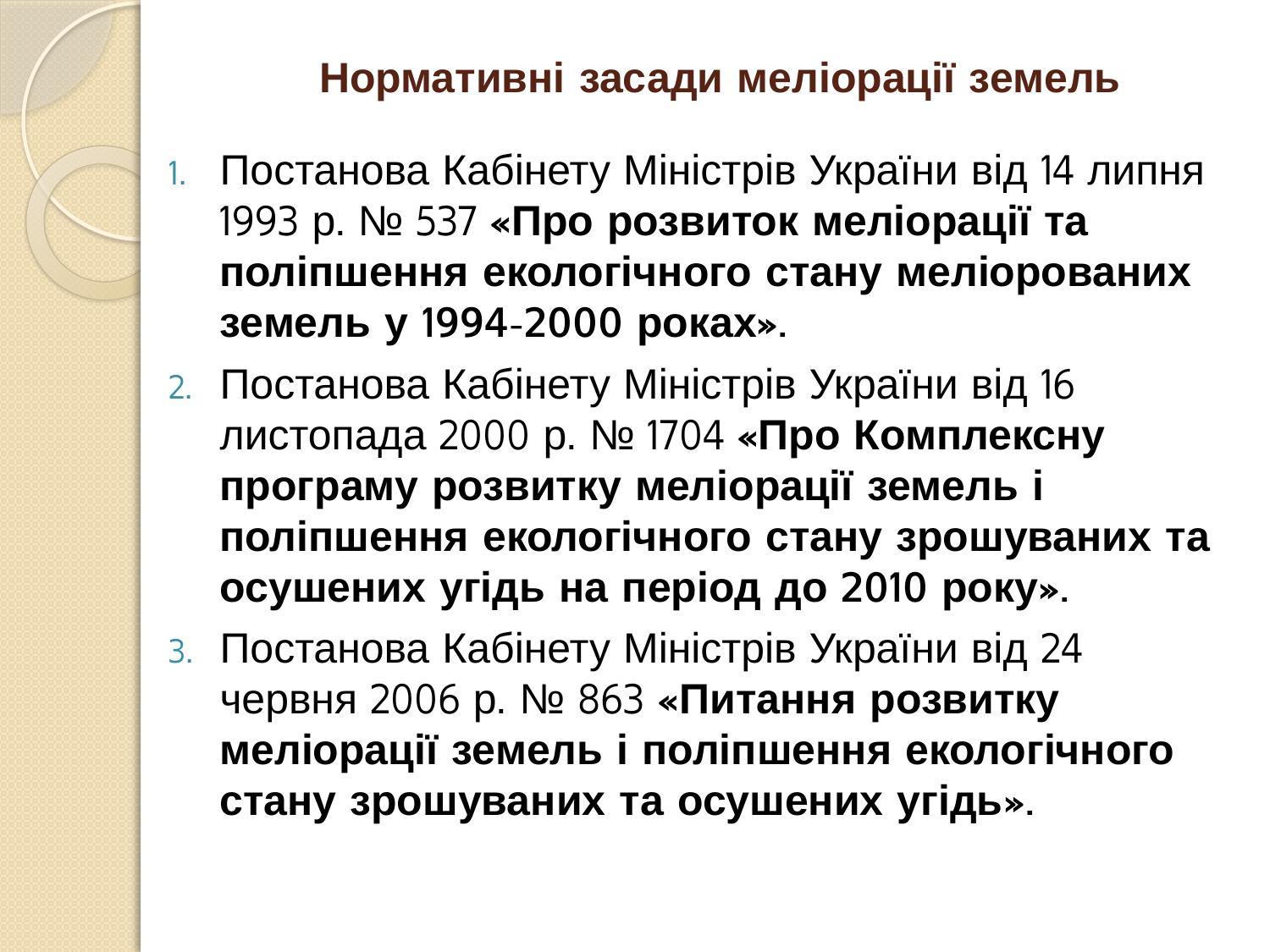

# Нормативні засади меліорації земель
Постанова Кабінету Міністрів України від 14 липня 1993 р. № 537 «Про розвиток меліорації та поліпшення екологічного стану меліорованих земель у 1994-2000 роках».
Постанова Кабінету Міністрів України від 16 листопада 2000 р. № 1704 «Про Комплексну програму розвитку меліорації земель і поліпшення екологічного стану зрошуваних та осушених угідь на період до 2010 року».
Постанова Кабінету Міністрів України від 24 червня 2006 р. № 863 «Питання розвитку меліорації земель і поліпшення екологічного стану зрошуваних та осушених угідь».